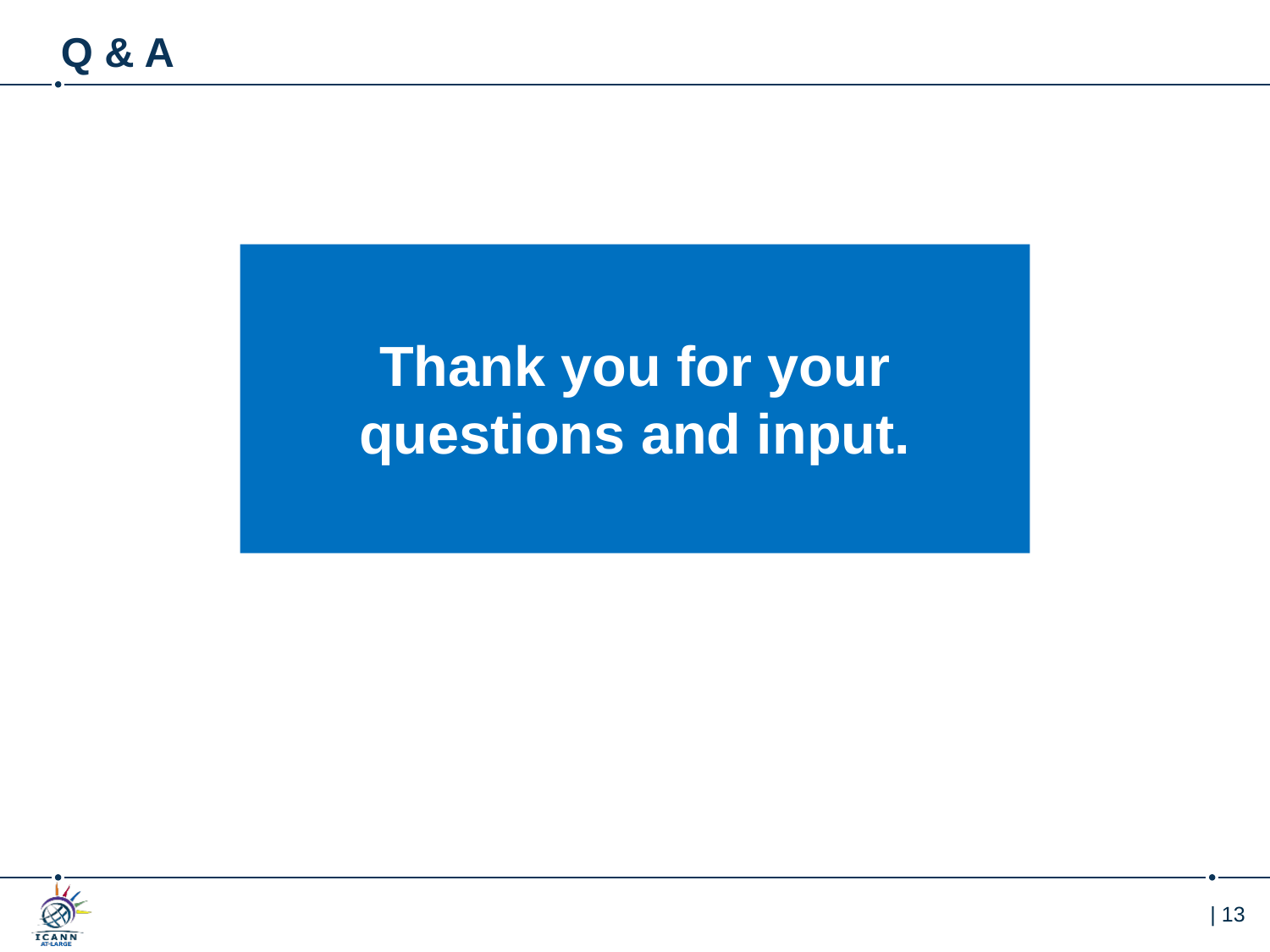

# Q & A

Thank you for your questions and input.